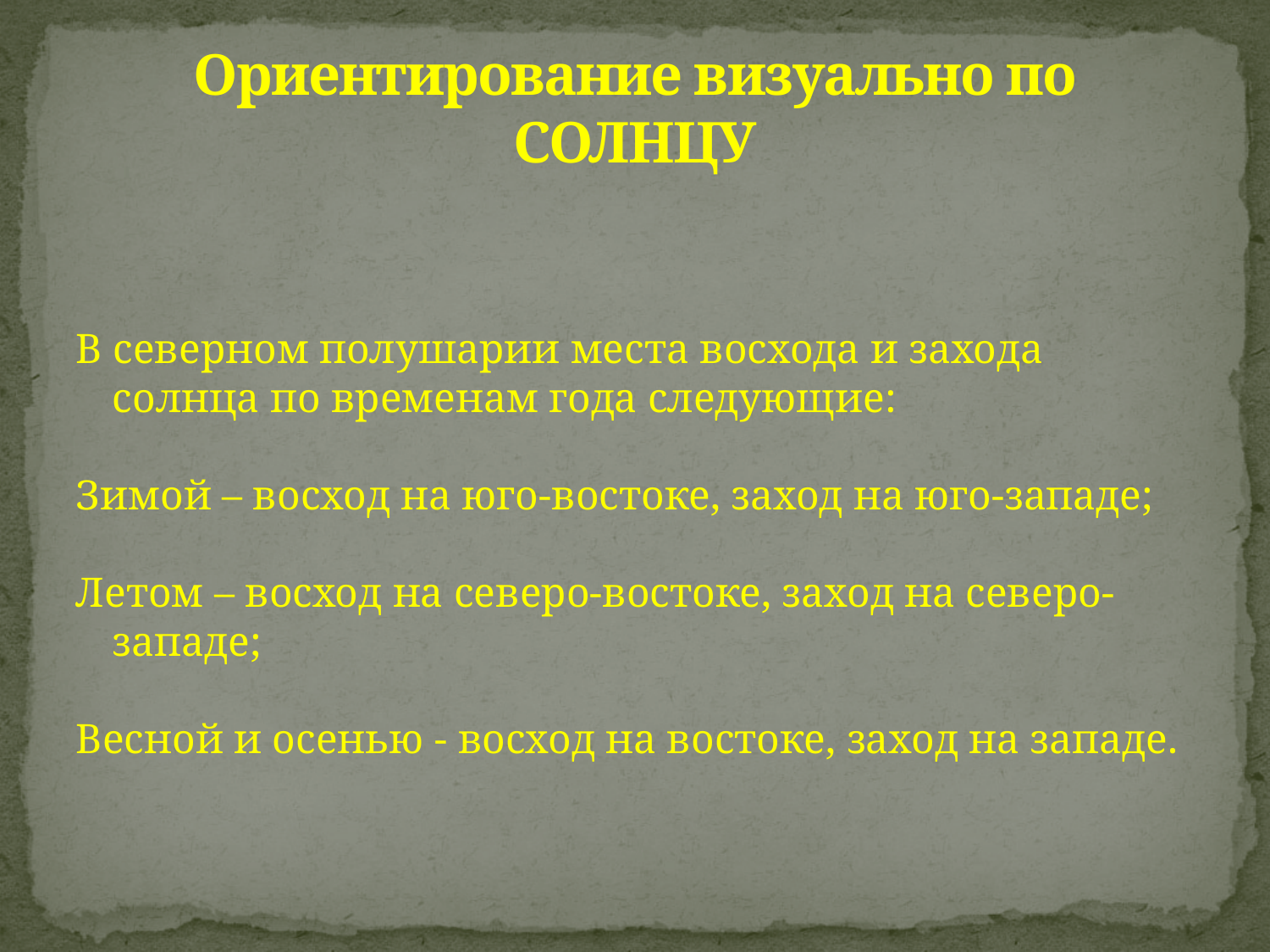

# Ориентирование визуально по СОЛНЦУ

В северном полушарии места восхода и захода солнца по временам года следующие:

Зимой – восход на юго-востоке, заход на юго-западе;

Летом – восход на северо-востоке, заход на северо-западе;

Весной и осенью - восход на востоке, заход на западе.